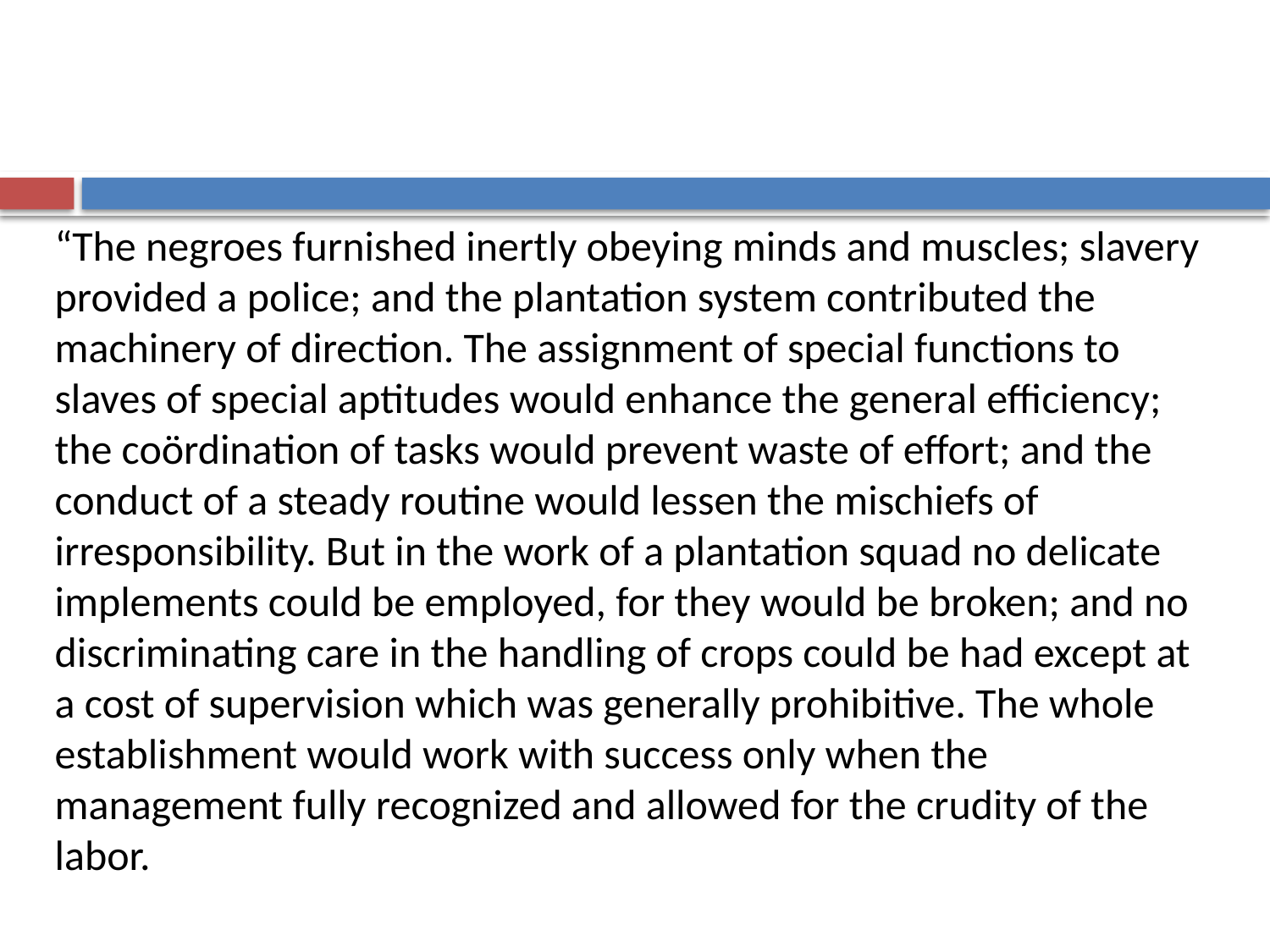

#
“The negroes furnished inertly obeying minds and muscles; slavery provided a police; and the plantation system contributed the machinery of direction. The assignment of special functions to slaves of special aptitudes would enhance the general efficiency; the coördination of tasks would prevent waste of effort; and the conduct of a steady routine would lessen the mischiefs of irresponsibility. But in the work of a plantation squad no delicate implements could be employed, for they would be broken; and no discriminating care in the handling of crops could be had except at a cost of supervision which was generally prohibitive. The whole establishment would work with success only when the management fully recognized and allowed for the crudity of the labor.